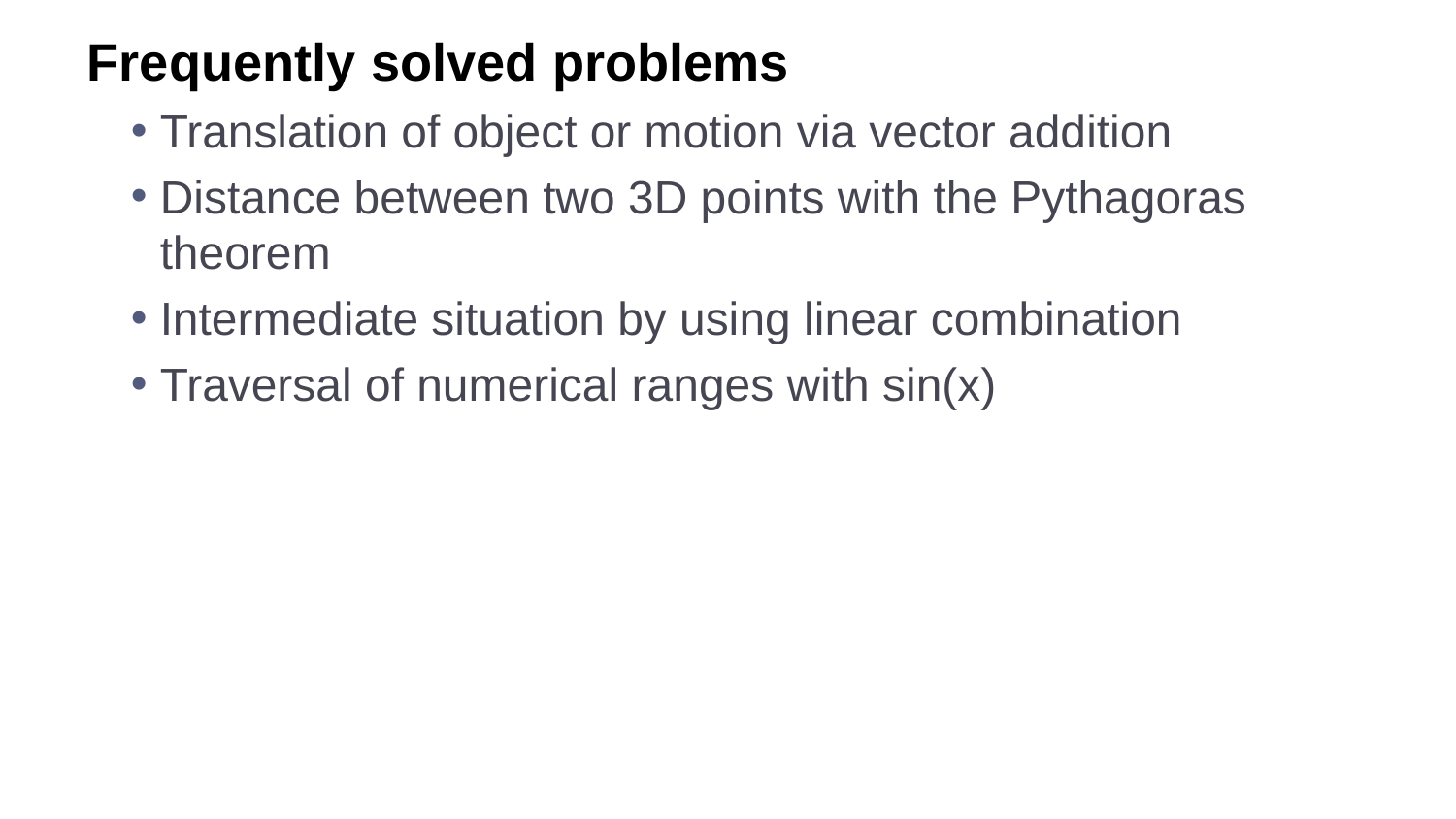

Frequently solved problems
Translation of object or motion via vector addition
Distance between two 3D points with the Pythagoras theorem
Intermediate situation by using linear combination
Traversal of numerical ranges with sin(x)